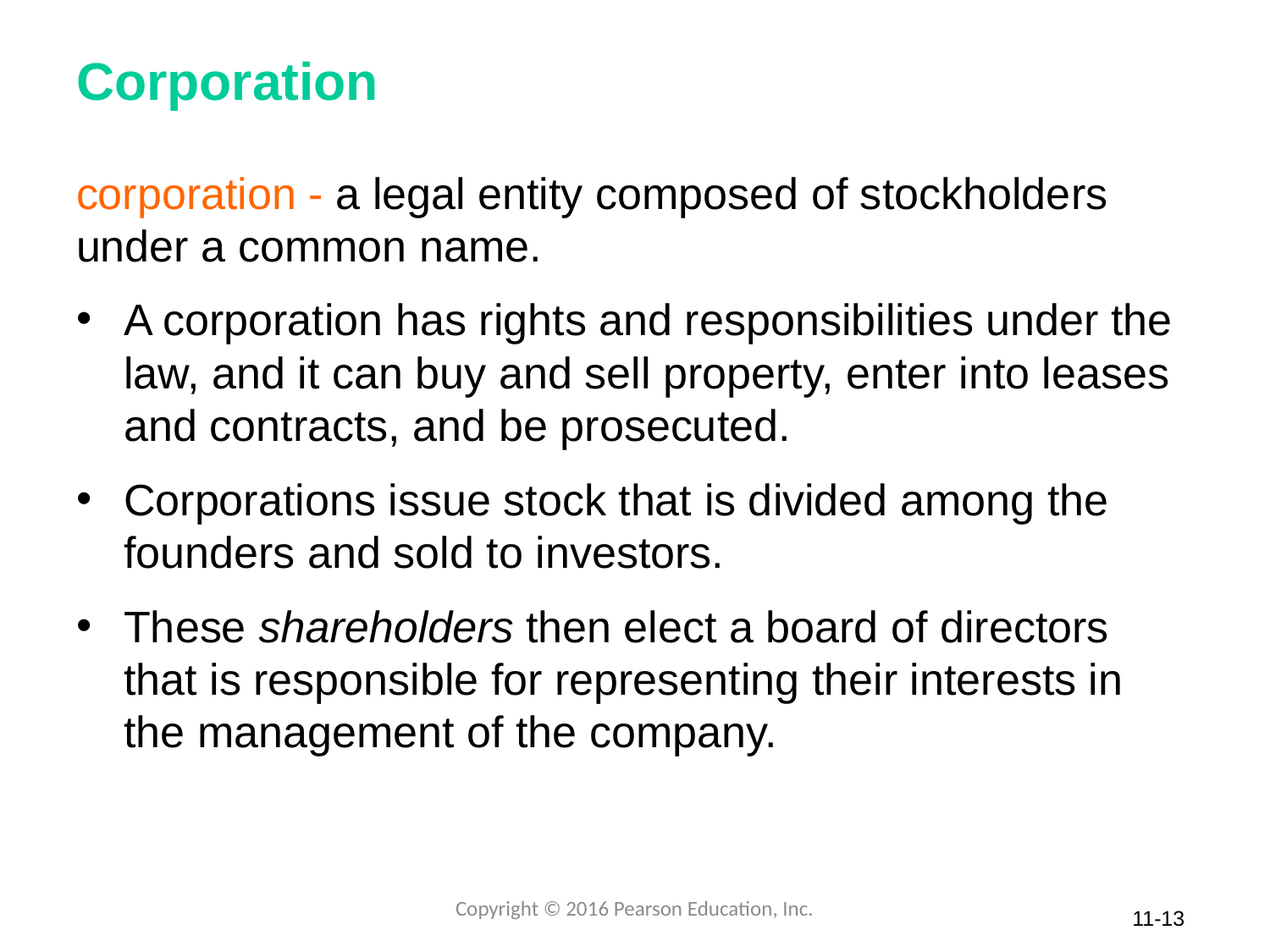

# Corporation
corporation - a legal entity composed of stockholders under a common name.

A corporation has rights and responsibilities under the law, and it can buy and sell property, enter into leases and contracts, and be prosecuted.

Corporations issue stock that is divided among the founders and sold to investors.

These shareholders then elect a board of directors that is responsible for representing their interests in the management of the company.
Copyright © 2016 Pearson Education, Inc.